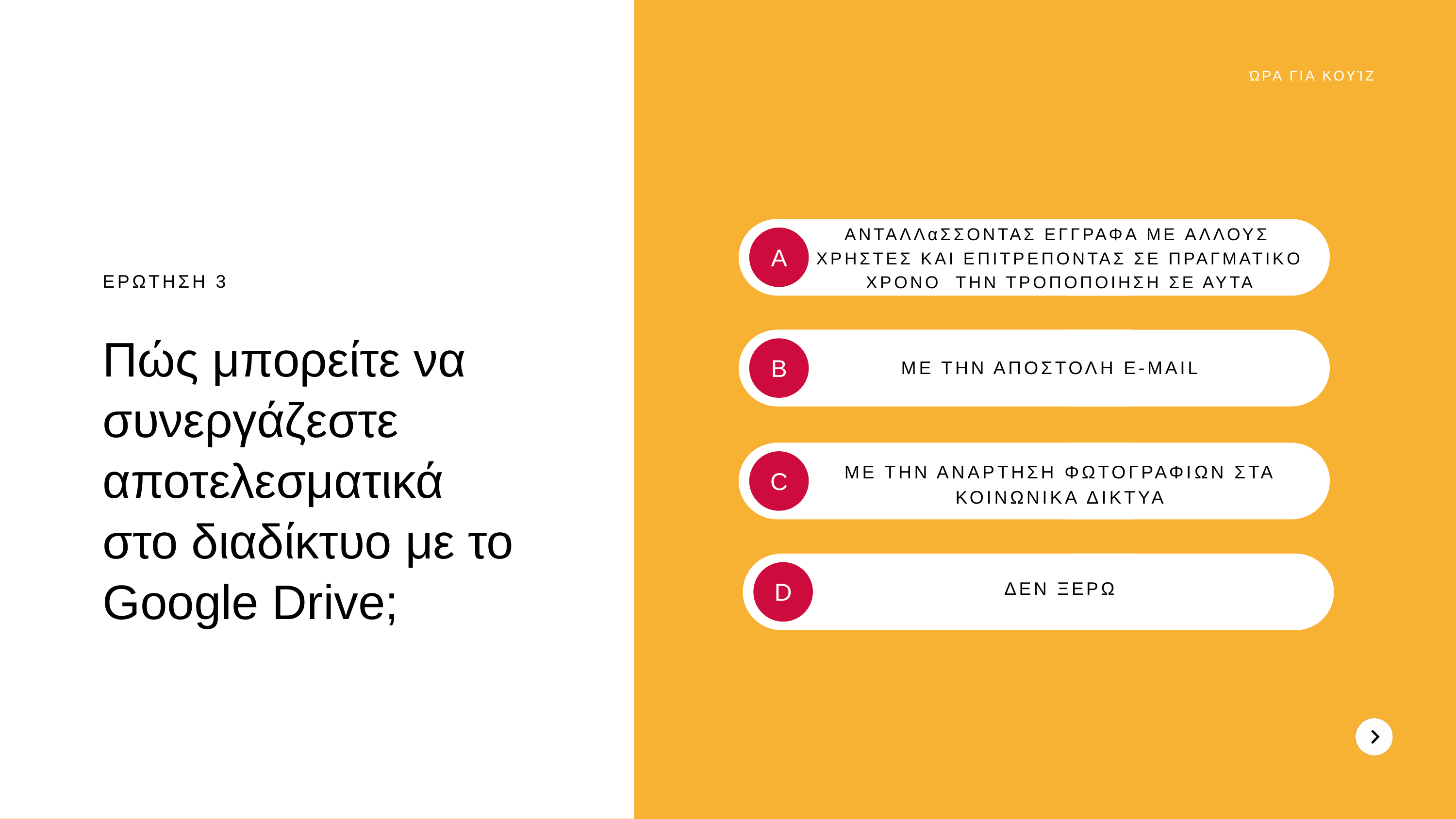

ΏΡΑ ΓΙΑ ΚΟΥΊΖ

ΑΝΤΑΛΛαΣΣΟΝΤΑΣ ΕΓΓΡΑΦΑ ΜΕ ΑΛΛΟΥΣ
ΧΡΗΣΤΕΣ ΚΑΙ ΕΠΙΤΡΕΠΟΝΤΑΣ ΣΕ ΠΡΑΓΜΑΤΙΚΟ ΧΡΟΝΟ  ΤΗΝ ΤΡΟΠΟΠΟΙΗΣΗ ΣΕ ΑΥΤΑ

A
ΕΡΩΤΗΣΗ 3
Πώς μπορείτε να συνεργάζεστε αποτελεσματικά στο διαδίκτυο με το Google Drive;

B
ΜΕ ΤΗΝ ΑΠΟΣΤΟΛΗ E-MAIL

ΜΕ ΤΗΝ ΑΝΑΡΤΗΣΗ ΦΩΤΟΓΡΑΦΙΩΝ ΣΤΑ ΚΟΙΝΩΝΙΚΑ ΔΙΚΤΥΑ
C

D
ΔΕΝ ΞΕΡΩ